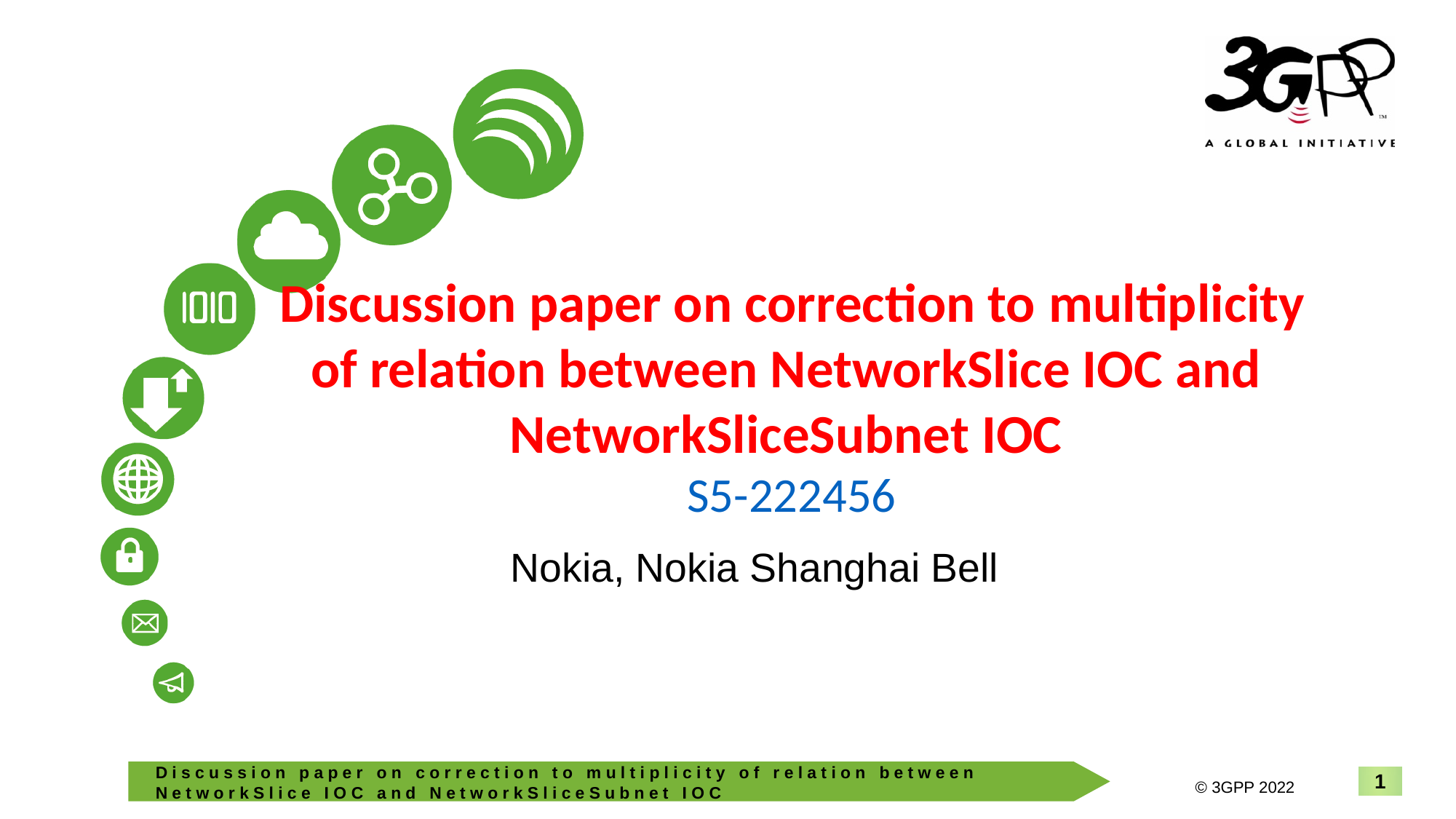

# Discussion paper on correction to multiplicity of relation between NetworkSlice IOC and NetworkSliceSubnet IOC S5-222456
Nokia, Nokia Shanghai Bell